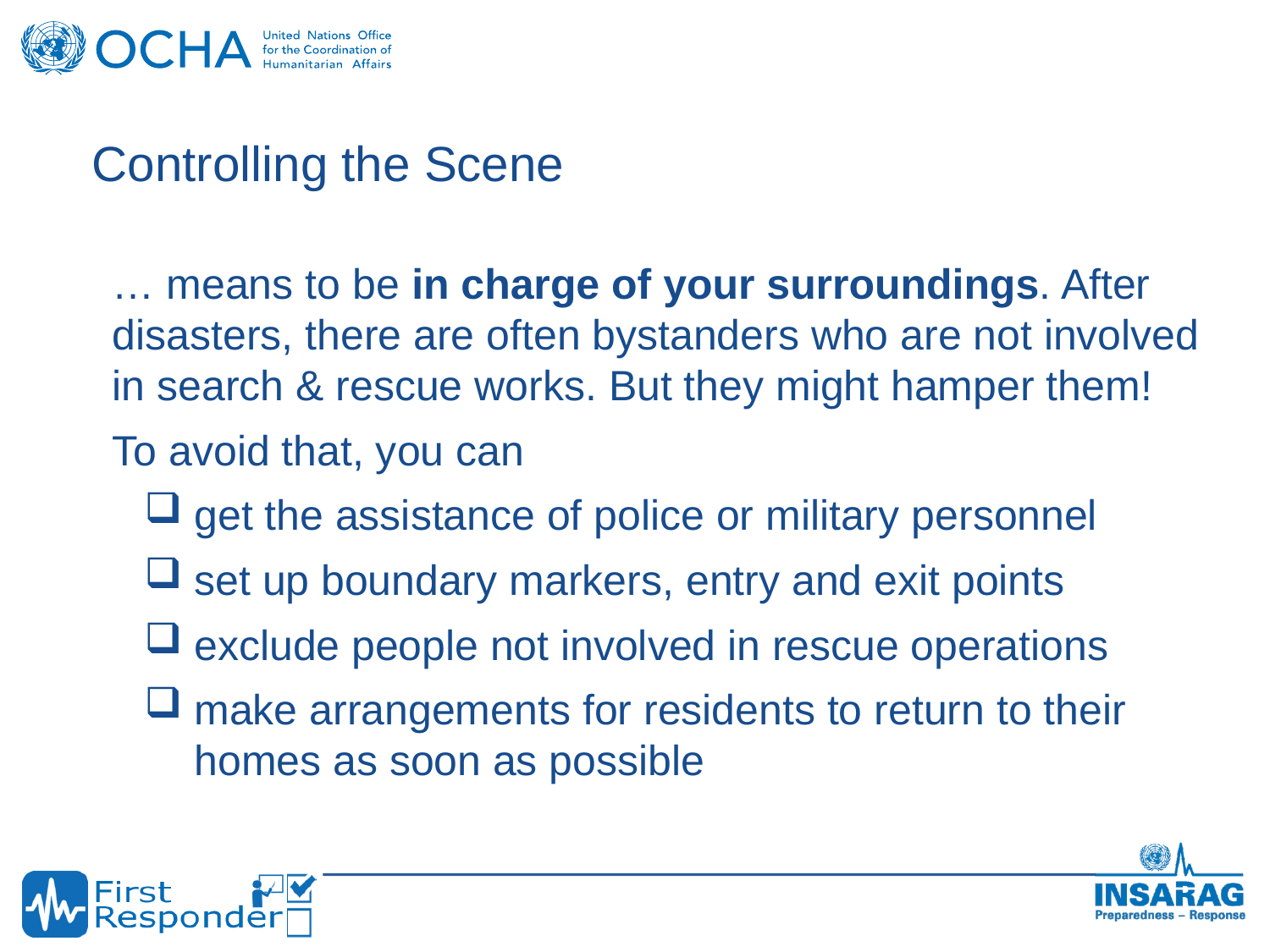

# Controlling the Scene
… means to be in charge of your surroundings. After disasters, there are often bystanders who are not involved in search & rescue works. But they might hamper them!
To avoid that, you can
get the assistance of police or military personnel
set up boundary markers, entry and exit points
exclude people not involved in rescue operations
make arrangements for residents to return to their homes as soon as possible